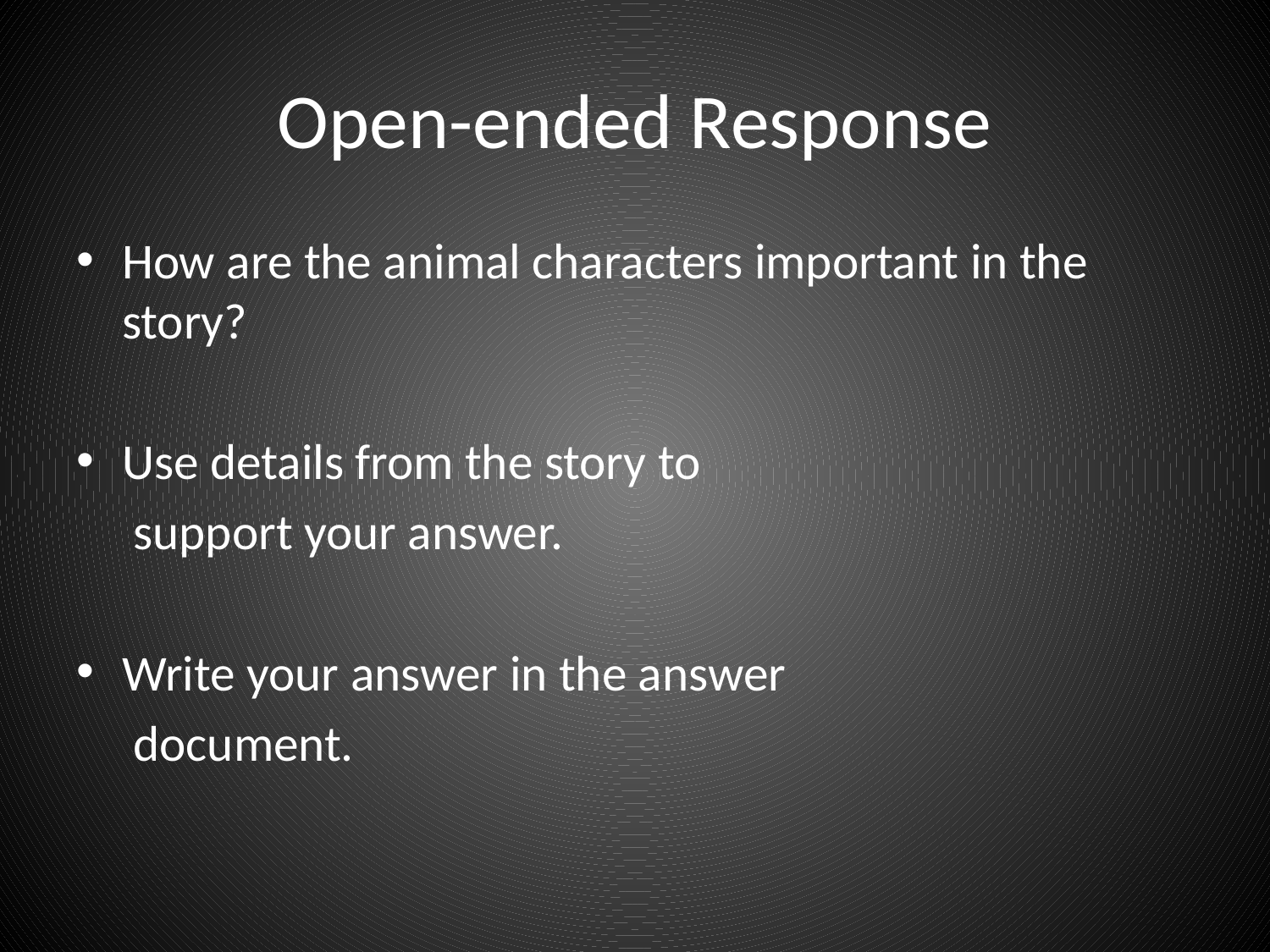

# Open-ended Response
How are the animal characters important in the story?

Use details from the story to
     support your answer.

Write your answer in the answer
     document.